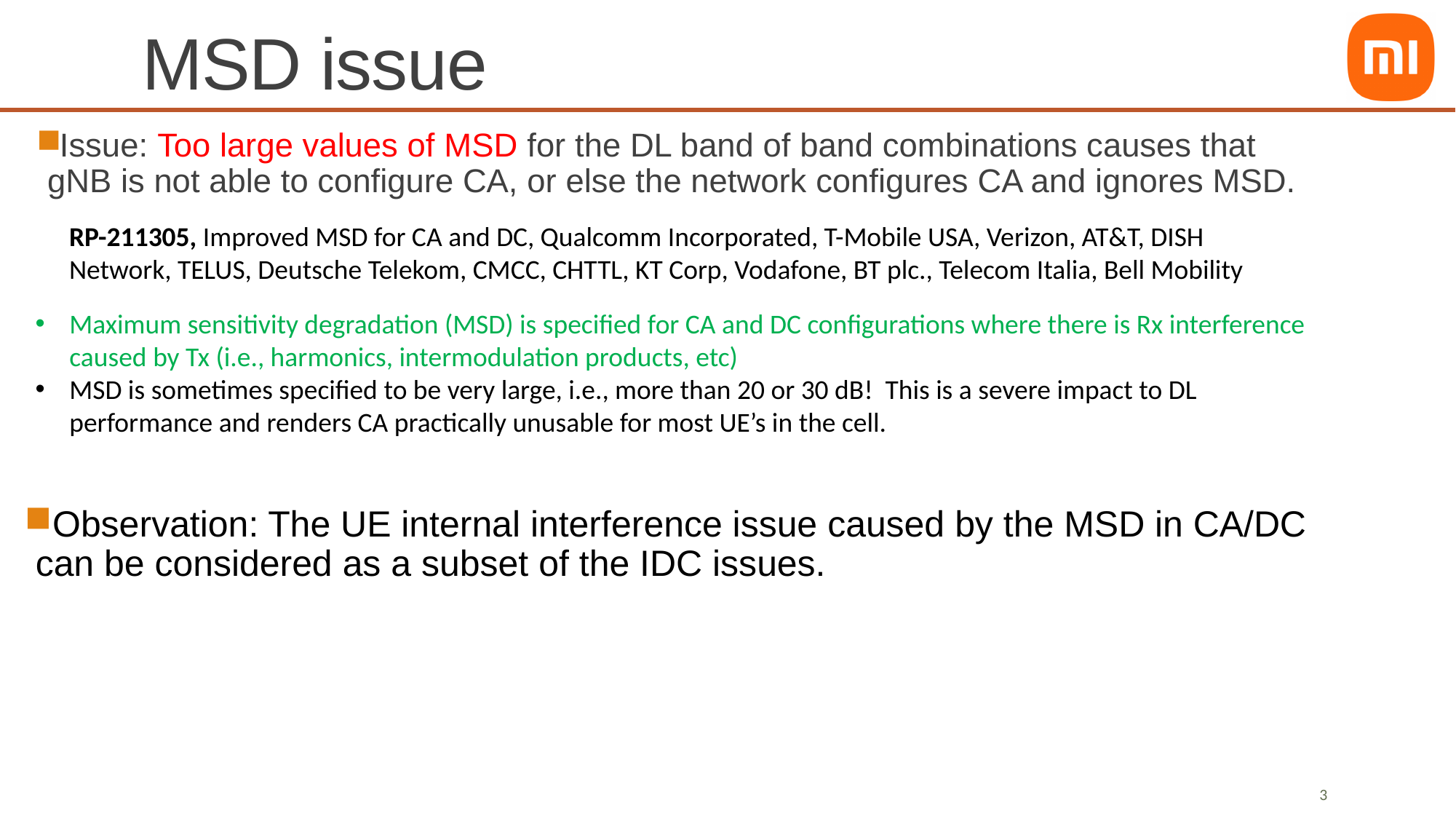

# MSD issue
Issue: Too large values of MSD for the DL band of band combinations causes that gNB is not able to configure CA, or else the network configures CA and ignores MSD.
RP-211305, Improved MSD for CA and DC, Qualcomm Incorporated, T-Mobile USA, Verizon, AT&T, DISH Network, TELUS, Deutsche Telekom, CMCC, CHTTL, KT Corp, Vodafone, BT plc., Telecom Italia, Bell Mobility

Maximum sensitivity degradation (MSD) is specified for CA and DC configurations where there is Rx interference caused by Tx (i.e., harmonics, intermodulation products, etc)
MSD is sometimes specified to be very large, i.e., more than 20 or 30 dB!  This is a severe impact to DL performance and renders CA practically unusable for most UE’s in the cell.
Observation: The UE internal interference issue caused by the MSD in CA/DC can be considered as a subset of the IDC issues.